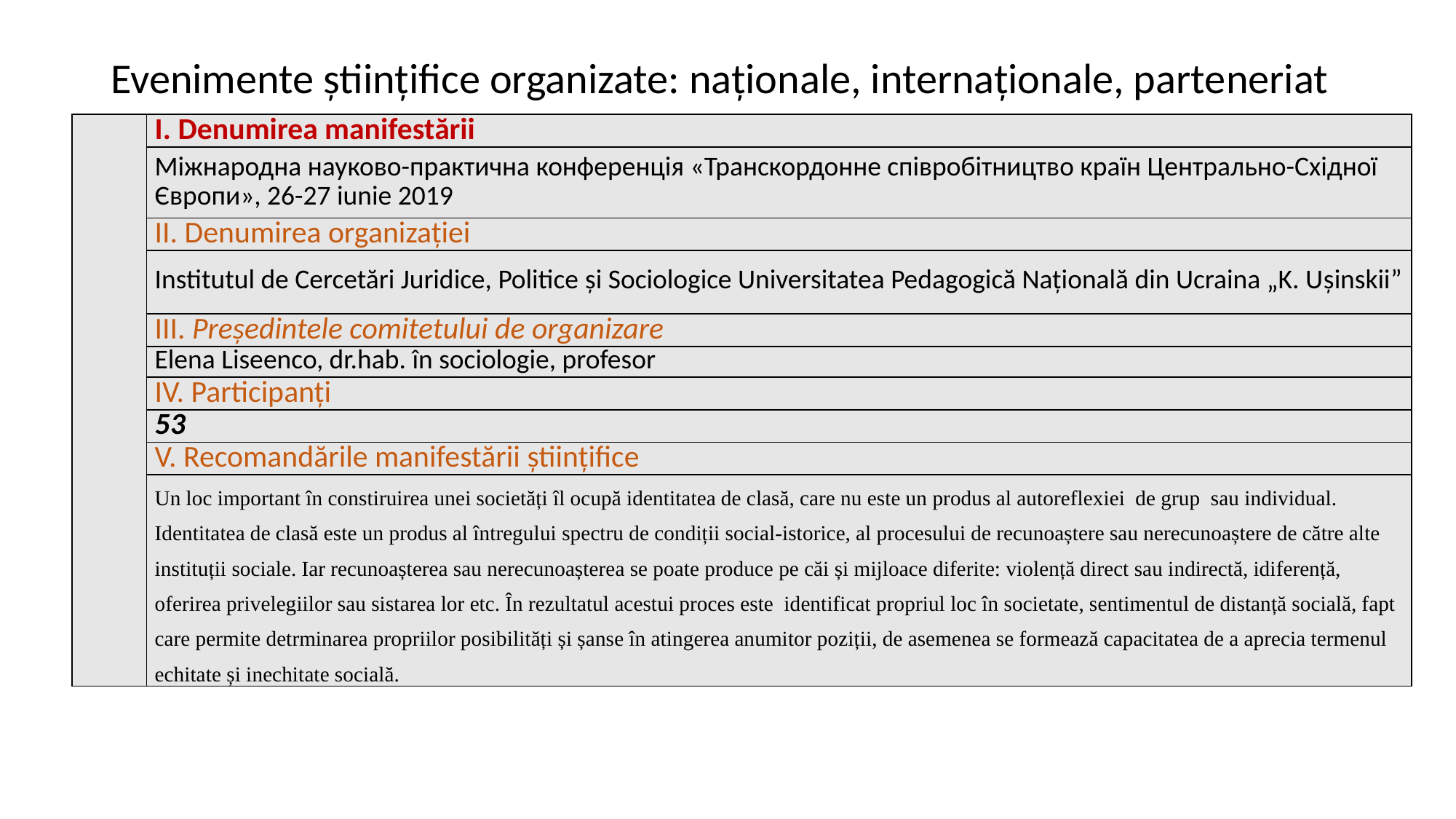

# Evenimente științifice organizate: naționale, internaționale, parteneriat
|  | I. Denumirea manifestării |
| --- | --- |
|  | Міжнародна науково-практична конференція «Транскордонне співробітництво країн Центрально-Східної Європи», 26-27 iunie 2019 |
|  | II. Denumirea organizației |
|  | Institutul de Cercetări Juridice, Politice și Sociologice Universitatea Pedagogică Națională din Ucraina „K. Ușinskii” |
|  | III. Președintele comitetului de organizare |
|  | Elena Liseenco, dr.hab. în sociologie, profesor |
|  | IV. Participanți |
|  | 53 |
|  | V. Recomandările manifestării științifice |
|  | Un loc important în constiruirea unei societăți îl ocupă identitatea de clasă, care nu este un produs al autoreflexiei de grup sau individual. Identitatea de clasă este un produs al întregului spectru de condiții social-istorice, al procesului de recunoaștere sau nerecunoaștere de către alte instituții sociale. Iar recunoașterea sau nerecunoașterea se poate produce pe căi și mijloace diferite: violență direct sau indirectă, idiferență, oferirea privelegiilor sau sistarea lor etc. În rezultatul acestui proces este identificat propriul loc în societate, sentimentul de distanță socială, fapt care permite detrminarea propriilor posibilități și șanse în atingerea anumitor poziții, de asemenea se formează capacitatea de a aprecia termenul echitate și inechitate socială. |